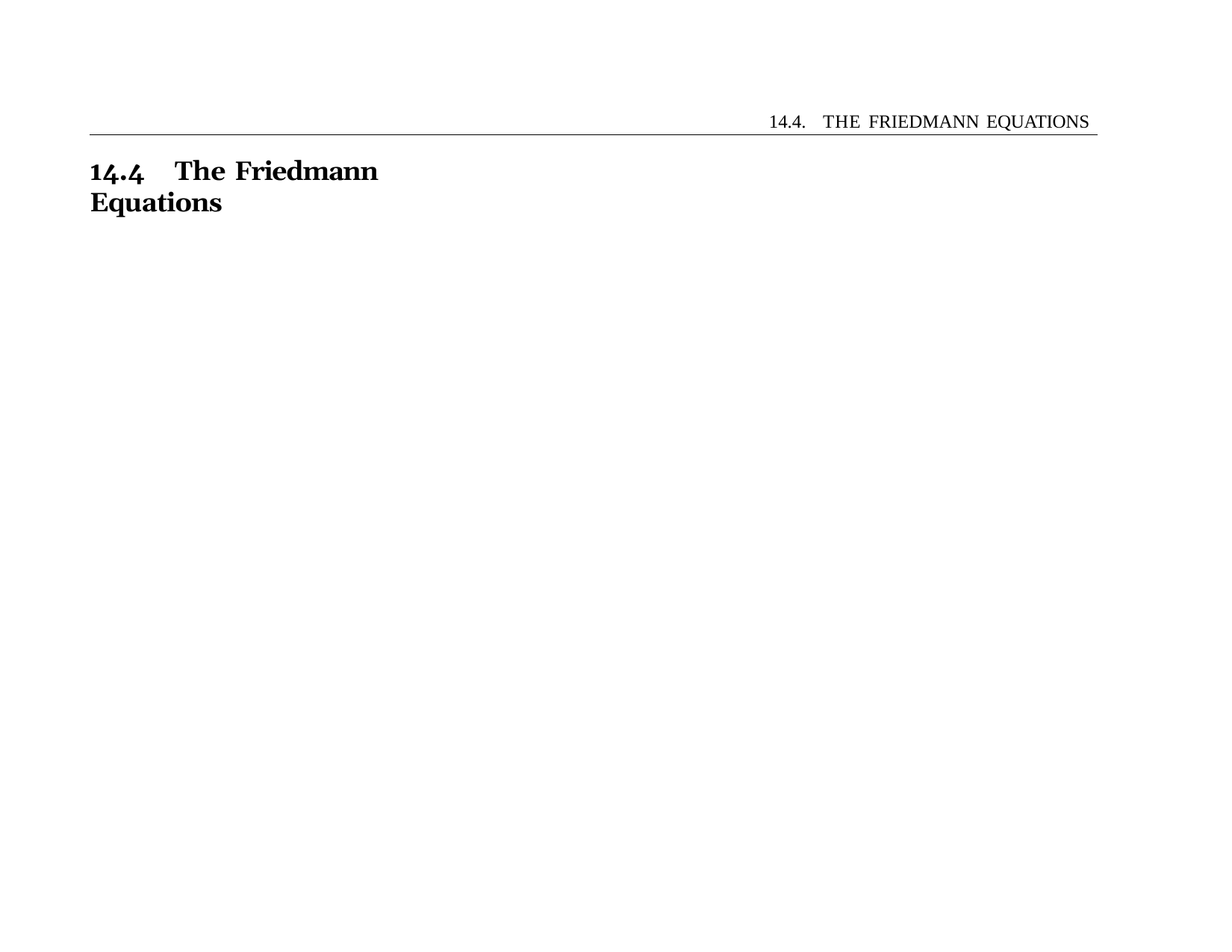

14.4.  THE FRIEDMANN EQUATIONS

14.4	The Friedmann Equations